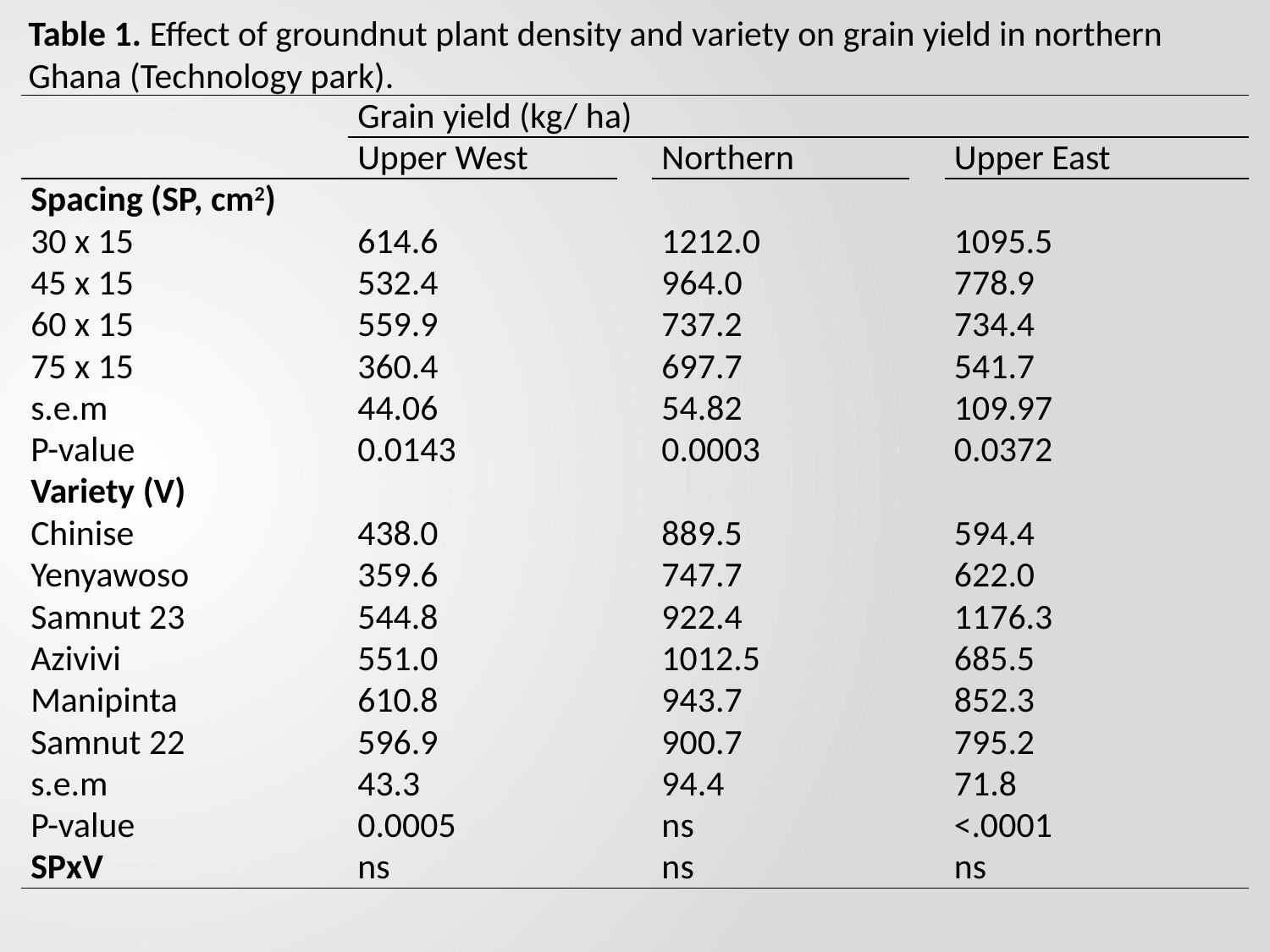

Table 1. Effect of groundnut plant density and variety on grain yield in northern Ghana (Technology park).
|  | Grain yield (kg/ ha) |  |  |  |  |
| --- | --- | --- | --- | --- | --- |
|  | Upper West |  | Northern |  | Upper East |
| Spacing (SP, cm2) |  |  |  |  |  |
| 30 x 15 | 614.6 |  | 1212.0 |  | 1095.5 |
| 45 x 15 | 532.4 |  | 964.0 |  | 778.9 |
| 60 x 15 | 559.9 |  | 737.2 |  | 734.4 |
| 75 x 15 | 360.4 |  | 697.7 |  | 541.7 |
| s.e.m | 44.06 |  | 54.82 |  | 109.97 |
| P-value | 0.0143 |  | 0.0003 |  | 0.0372 |
| Variety (V) |  |  |  |  |  |
| Chinise | 438.0 |  | 889.5 |  | 594.4 |
| Yenyawoso | 359.6 |  | 747.7 |  | 622.0 |
| Samnut 23 | 544.8 |  | 922.4 |  | 1176.3 |
| Azivivi | 551.0 |  | 1012.5 |  | 685.5 |
| Manipinta | 610.8 |  | 943.7 |  | 852.3 |
| Samnut 22 | 596.9 |  | 900.7 |  | 795.2 |
| s.e.m | 43.3 |  | 94.4 |  | 71.8 |
| P-value | 0.0005 |  | ns |  | <.0001 |
| SPxV | ns |  | ns |  | ns |